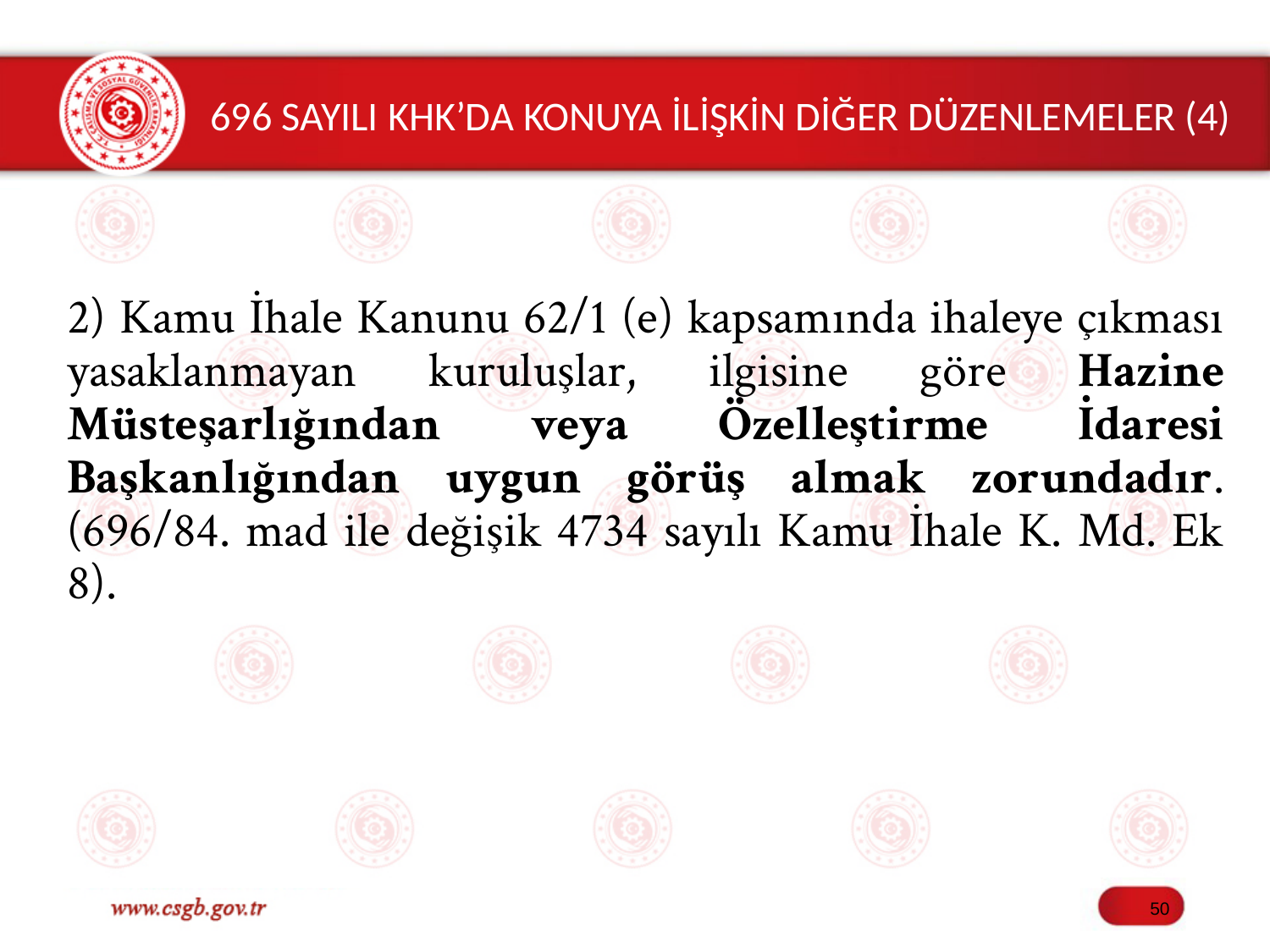

# 696 SAYILI KHK’DA KONUYA İLİŞKİN DİĞER DÜZENLEMELER (4)

2) Kamu İhale Kanunu 62/1 (e) kapsamında ihaleye çıkması yasaklanmayan kuruluşlar, ilgisine göre Hazine Müsteşarlığından veya Özelleştirme İdaresi Başkanlığından uygun görüş almak zorundadır. (696/84. mad ile değişik 4734 sayılı Kamu İhale K. Md. Ek 8).

50